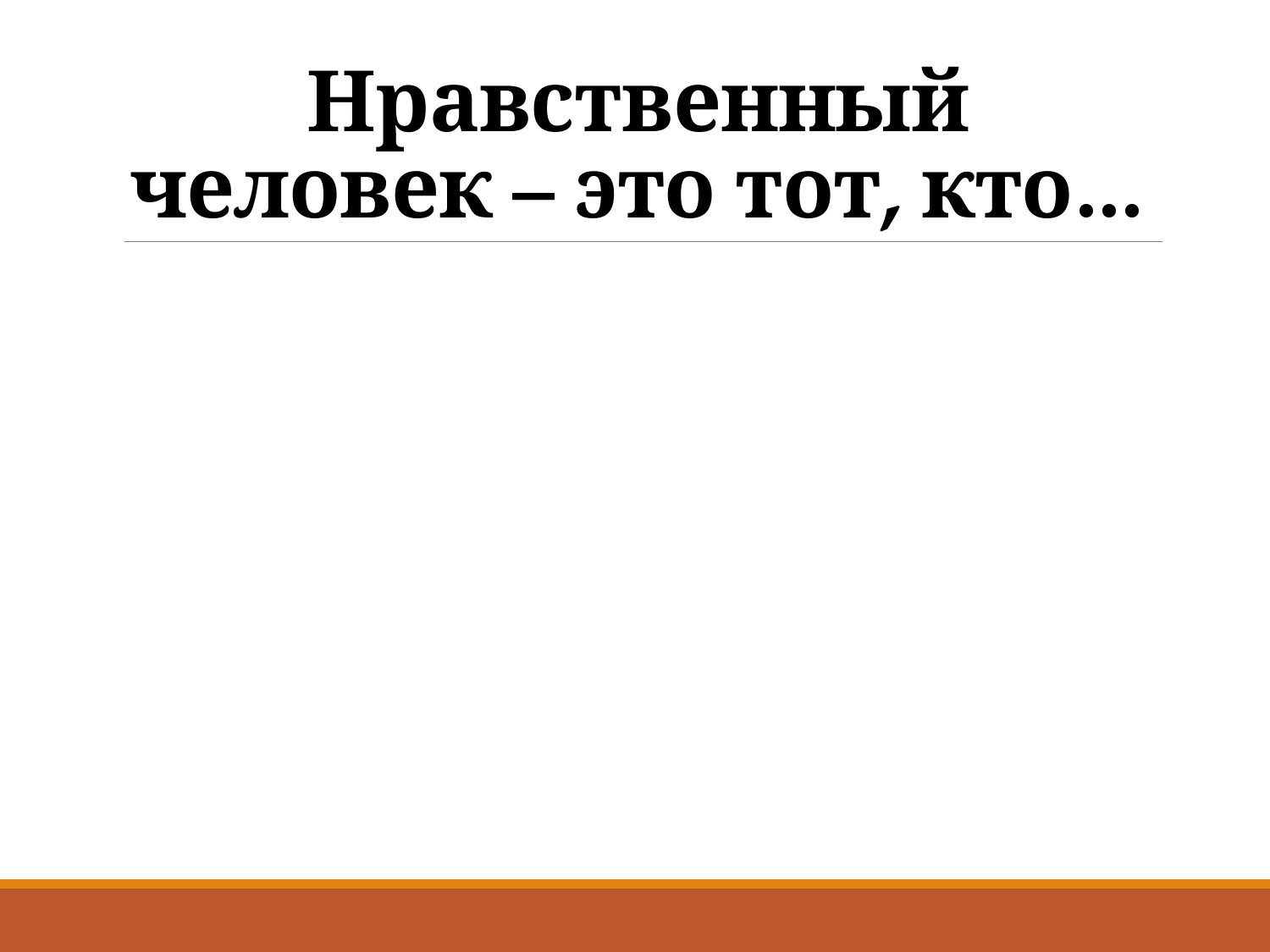

# Нравственный человек – это тот, кто…